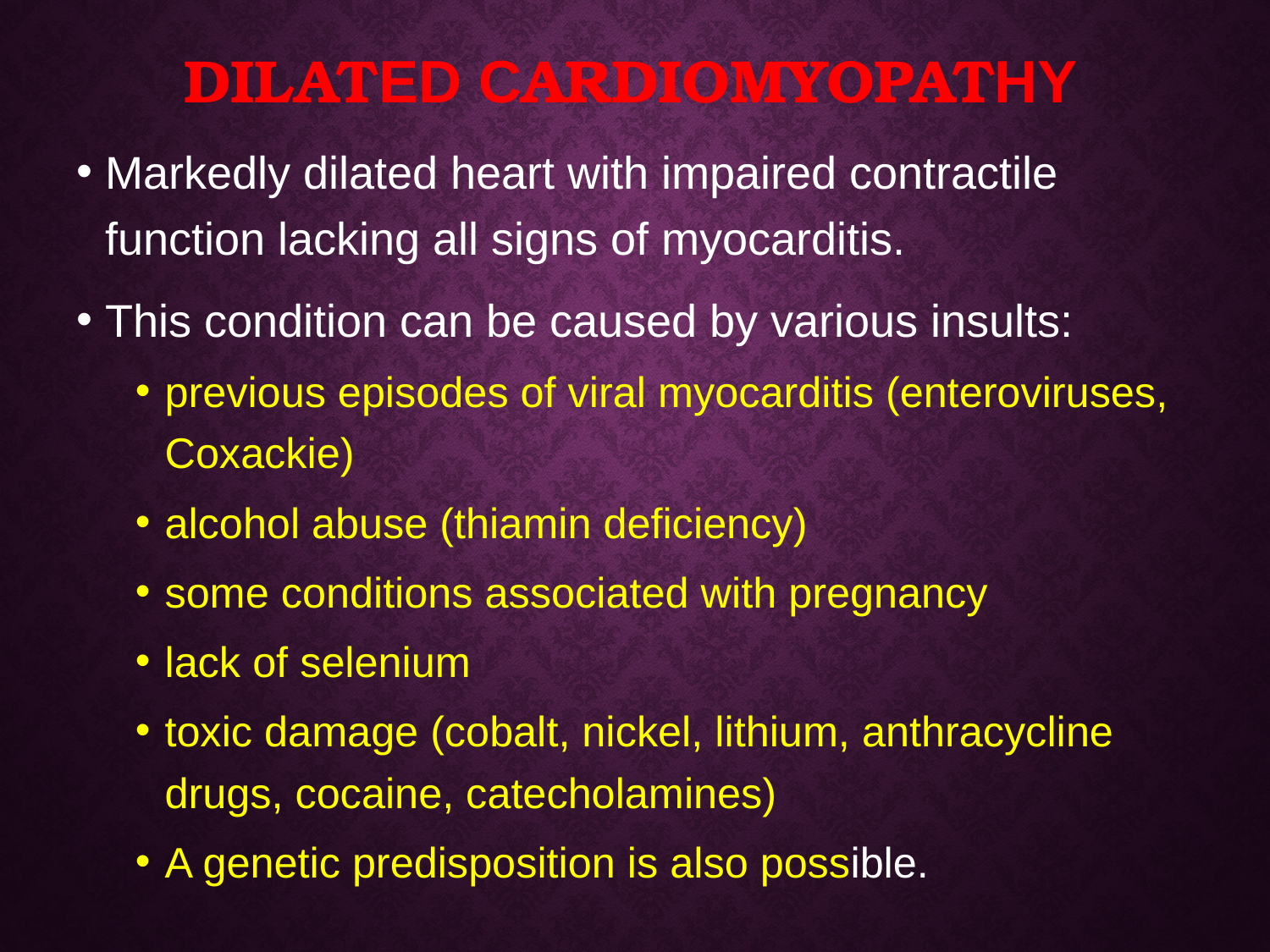

# Dilated cardiomyopathy
Markedly dilated heart with impaired contractile function lacking all signs of myocarditis.
This condition can be caused by various insults:
previous episodes of viral myocarditis (enteroviruses, Coxackie)
alcohol abuse (thiamin deficiency)
some conditions associated with pregnancy
lack of selenium
toxic damage (cobalt, nickel, lithium, anthracycline drugs, cocaine, catecholamines)
A genetic predisposition is also possible.